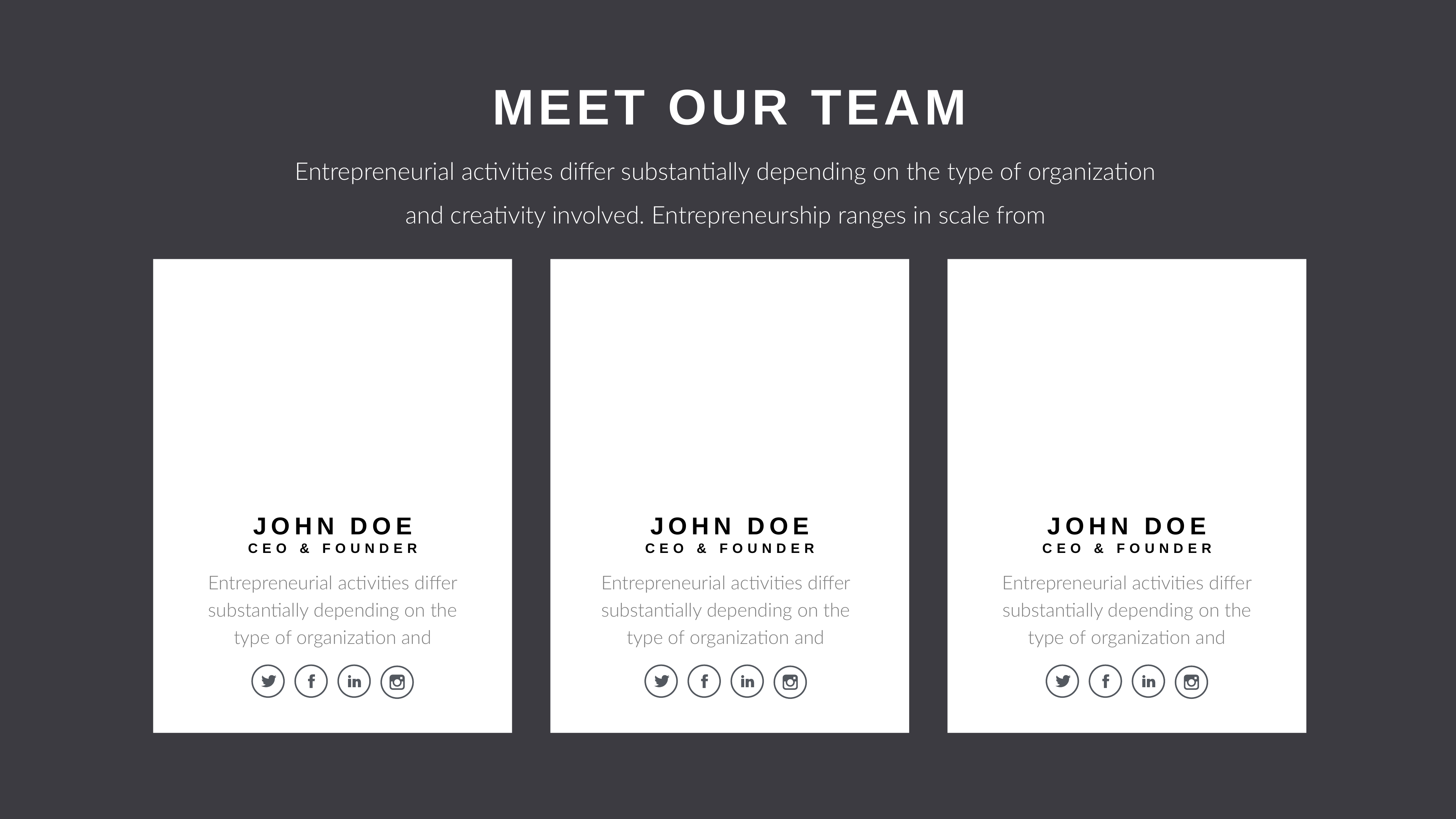

MEET OUR TEAM
Entrepreneurial activities differ substantially depending on the type of organization and creativity involved. Entrepreneurship ranges in scale from

JOHN DOE
CEO & FOUNDER
JOHN DOE
CEO & FOUNDER
JOHN DOE
CEO & FOUNDER
Entrepreneurial activities differ substantially depending on the type of organization and
Entrepreneurial activities differ substantially depending on the type of organization and
Entrepreneurial activities differ substantially depending on the type of organization and